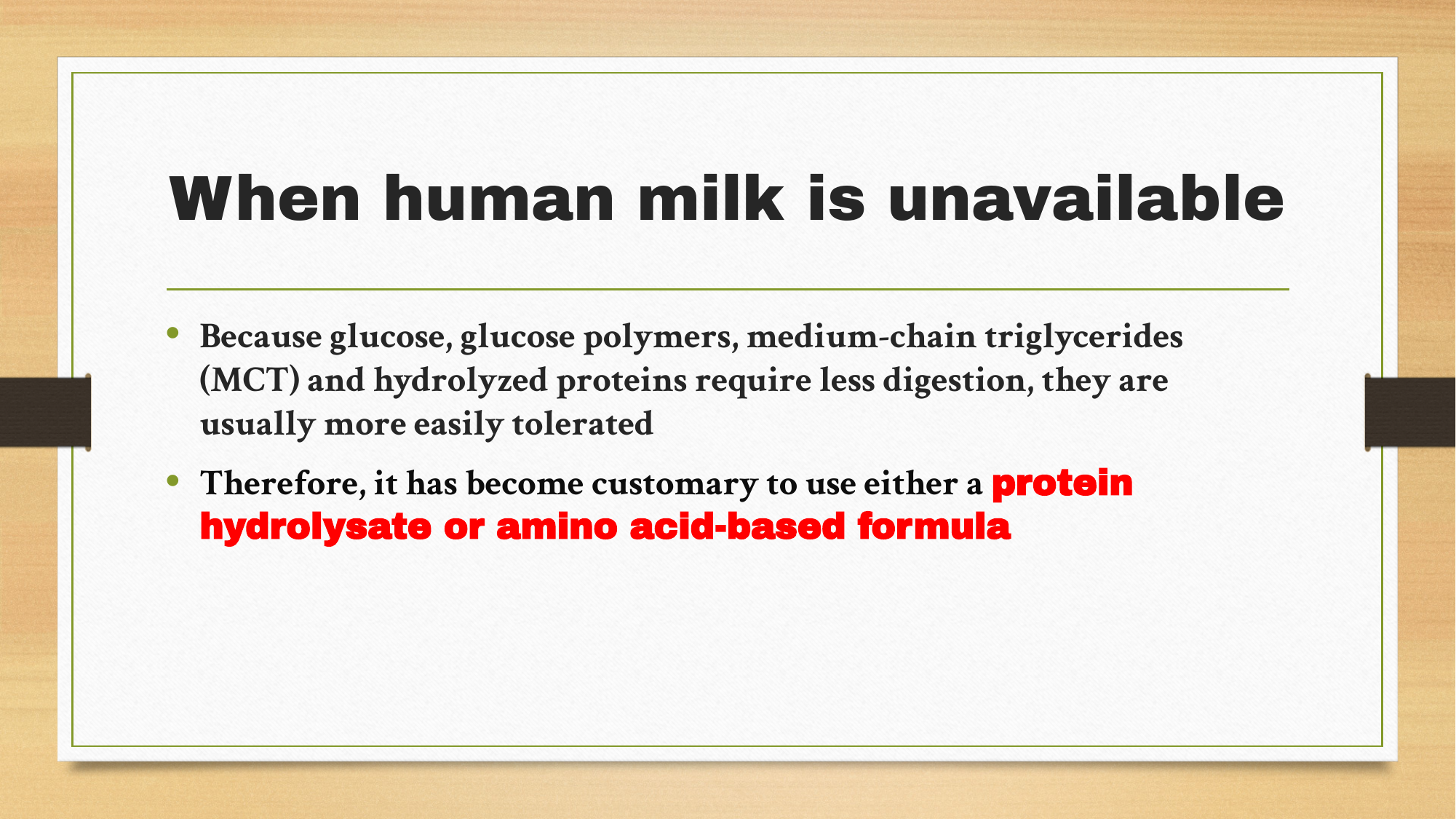

# When human milk is unavailable
Because glucose, glucose polymers, medium-chain triglycerides (MCT) and hydrolyzed proteins require less digestion, they are usually more easily tolerated
Therefore, it has become customary to use either a protein hydrolysate or amino acid-based formula